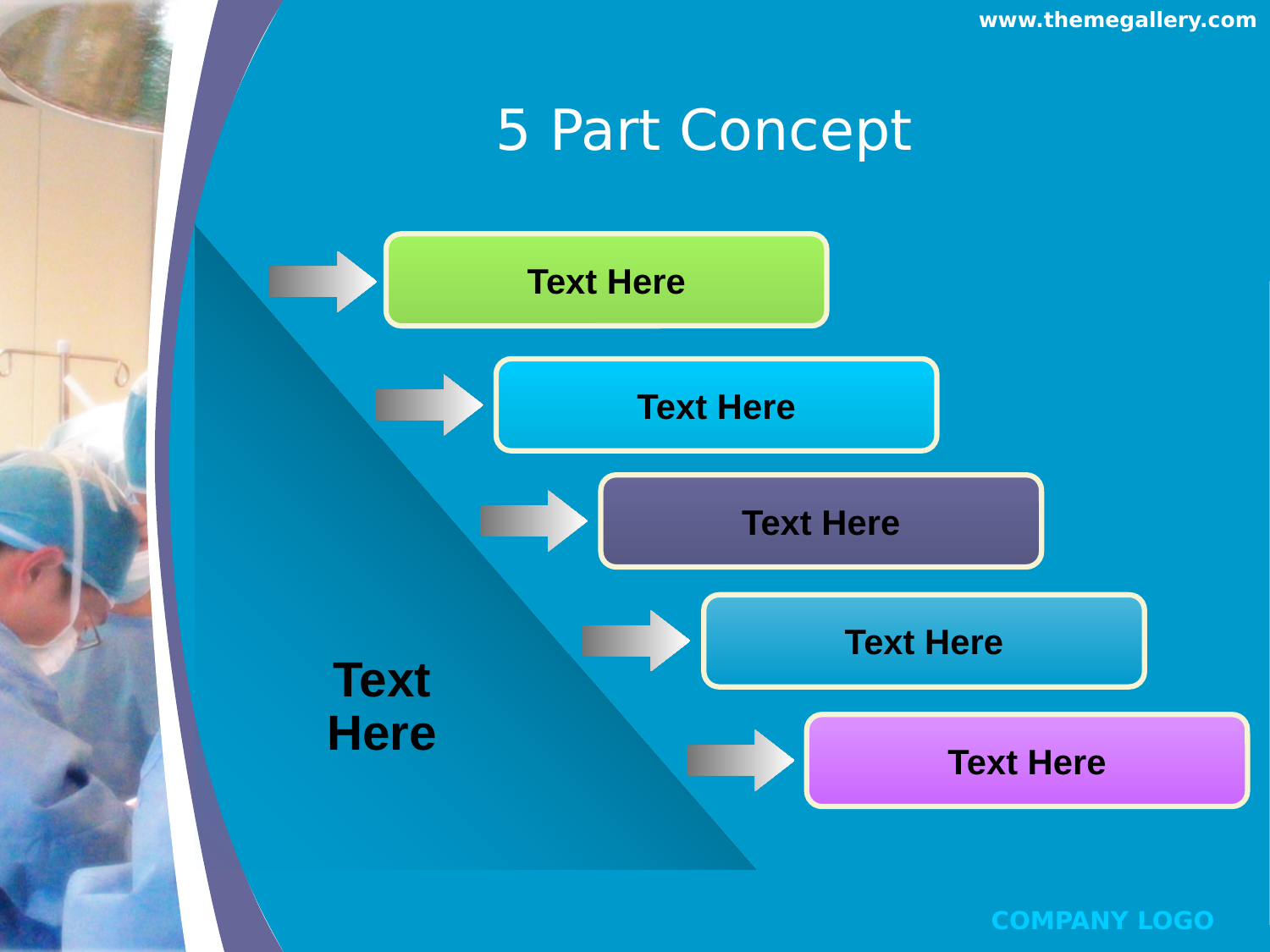

www.themegallery.com
# 5 Part Concept
Text
Here
Text Here

Text Here

Text Here

Text Here

Text Here